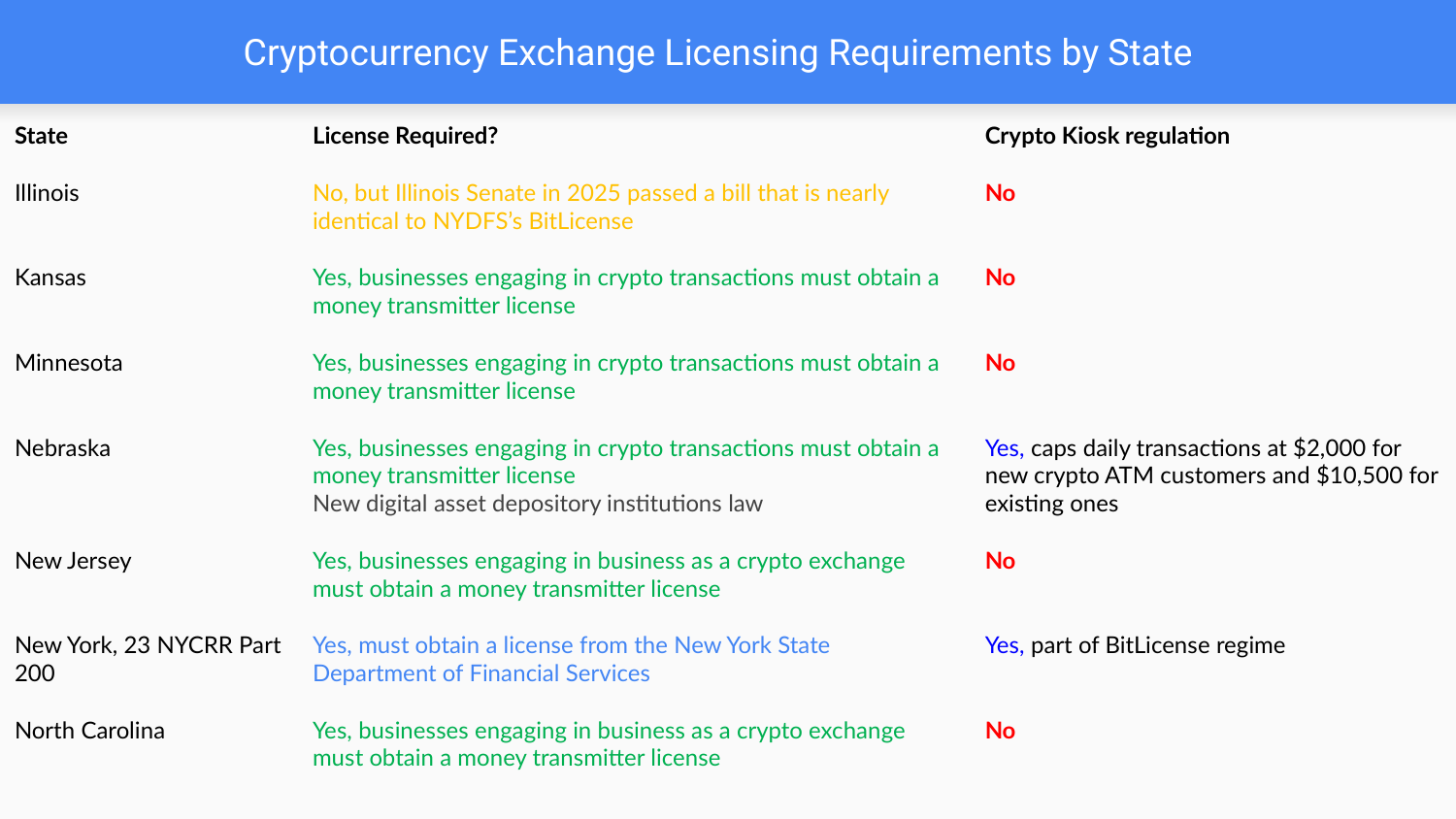

# Cryptocurrency Exchange Licensing Requirements by State
| State | License Required? | Crypto Kiosk regulation |
| --- | --- | --- |
| Illinois | No, but Illinois Senate in 2025 passed a bill that is nearly identical to NYDFS’s BitLicense | No |
| Kansas | Yes, businesses engaging in crypto transactions must obtain a money transmitter license | No |
| Minnesota | Yes, businesses engaging in crypto transactions must obtain a money transmitter license | No |
| Nebraska | Yes, businesses engaging in crypto transactions must obtain a money transmitter license New digital asset depository institutions law | Yes, caps daily transactions at $2,000 for new crypto ATM customers and $10,500 for existing ones |
| New Jersey | Yes, businesses engaging in business as a crypto exchange must obtain a money transmitter license | No |
| New York, 23 NYCRR Part 200 | Yes, must obtain a license from the New York State Department of Financial Services | Yes, part of BitLicense regime |
| North Carolina | Yes, businesses engaging in business as a crypto exchange must obtain a money transmitter license | No |